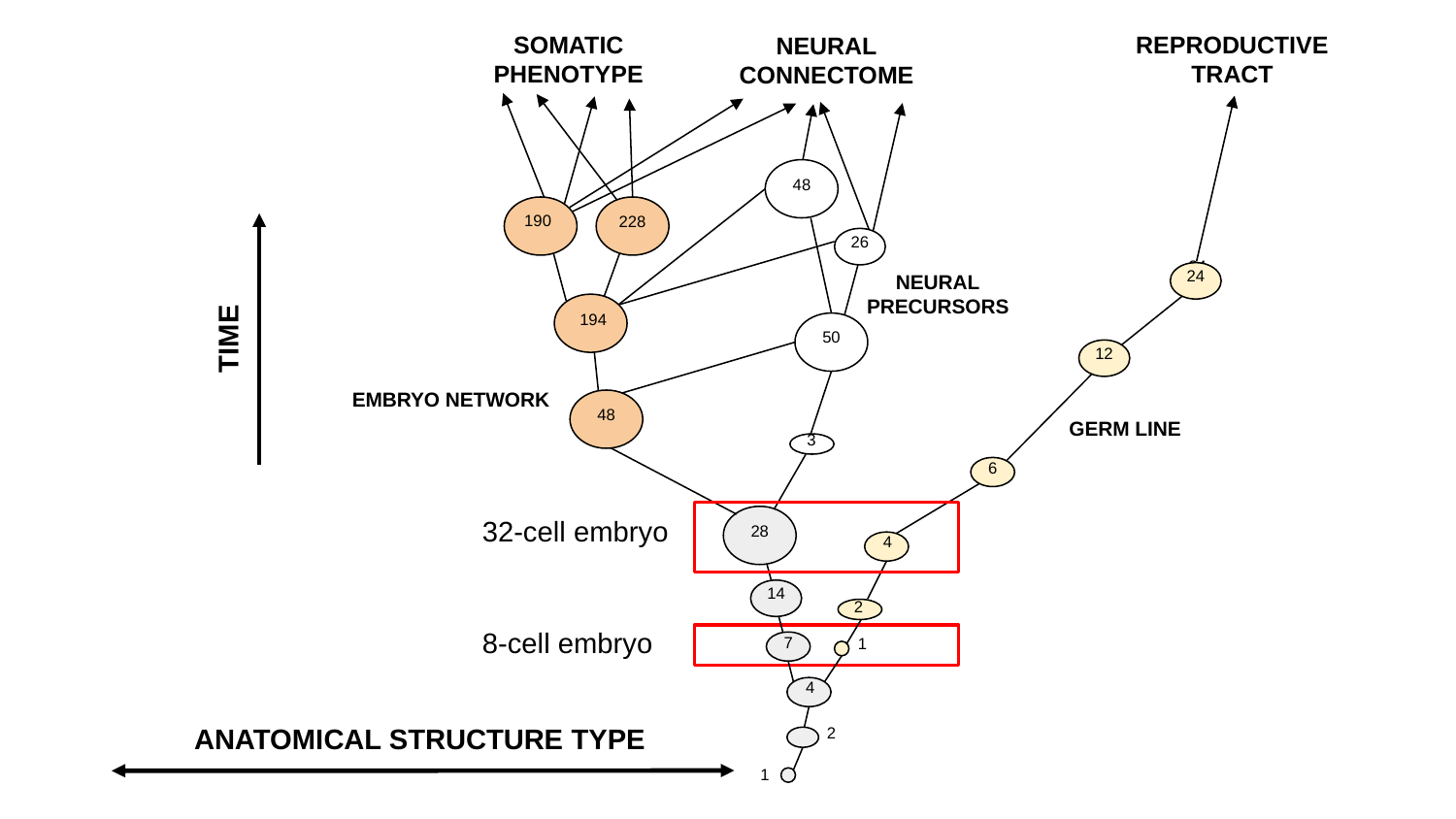

SOMATIC
PHENOTYPE
REPRODUCTIVE
TRACT
NEURAL
CONNECTOME

48

190
228
26

24
NEURAL
PRECURSORS
24

194
TIME

50
12

EMBRYO NETWORK

48
GERM LINE
3

6

32-cell embryo

28
4

14

2

8-cell embryo
7
1

4

ANATOMICAL STRUCTURE TYPE
2

1